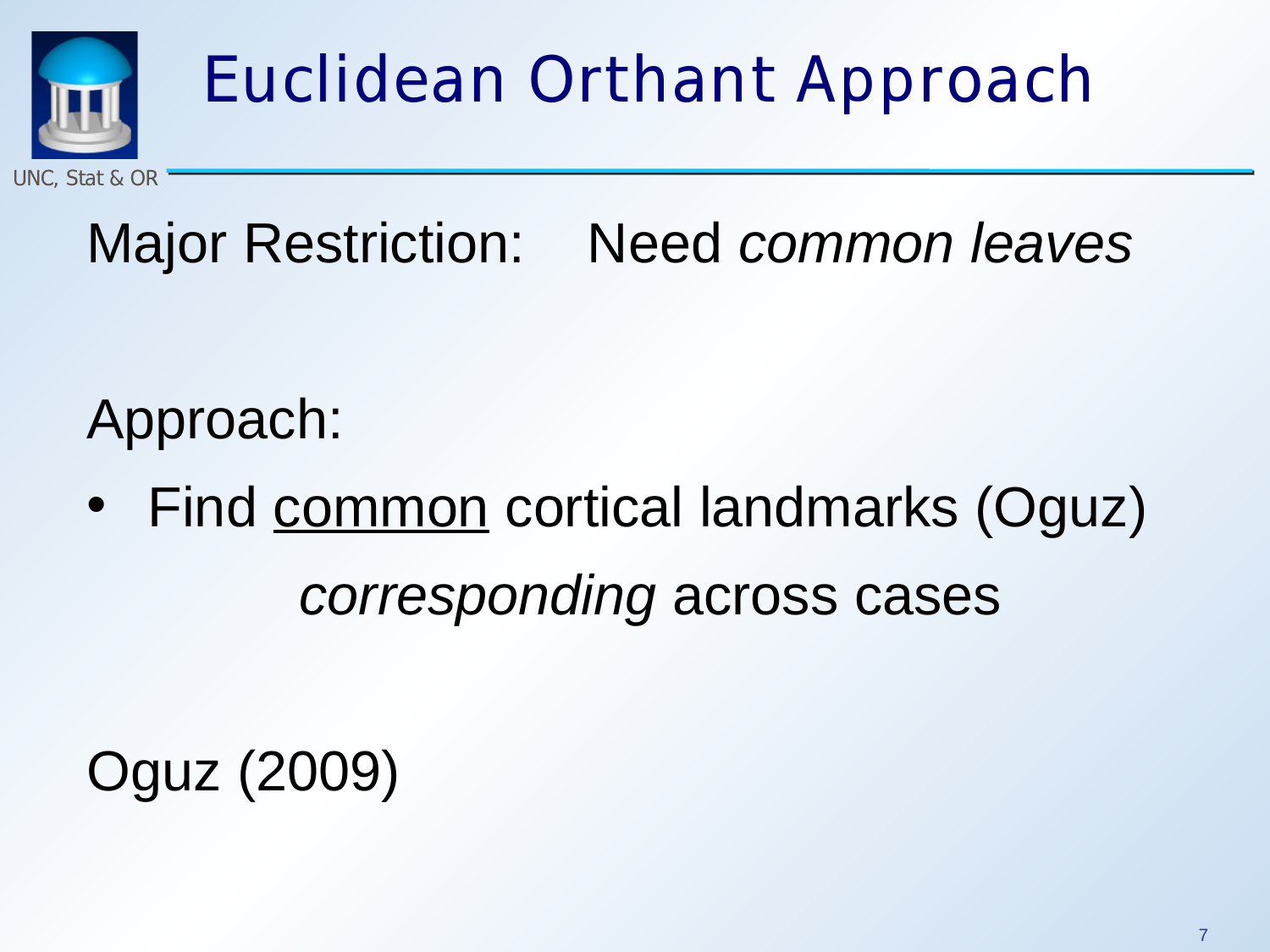

# Euclidean Orthant Approach
Major Restriction:    Need common leaves

Approach:
  Find common cortical landmarks (Oguz)
corresponding across cases

Oguz (2009)